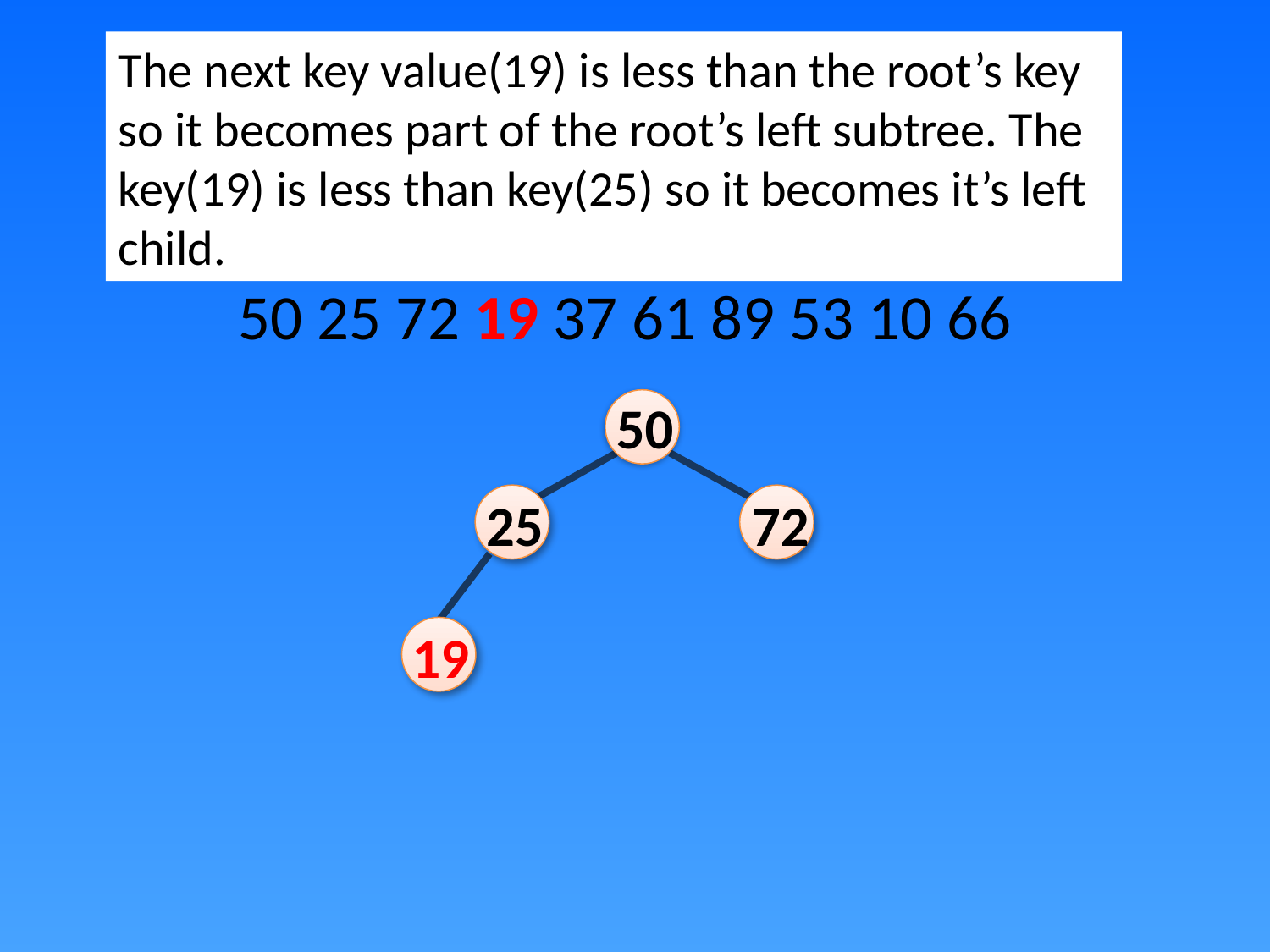

The next key value(19) is less than the root’s key so it becomes part of the root’s left subtree. The key(19) is less than key(25) so it becomes it’s left child.
50 25 72 19 37 61 89 53 10 66
50

72
25

19